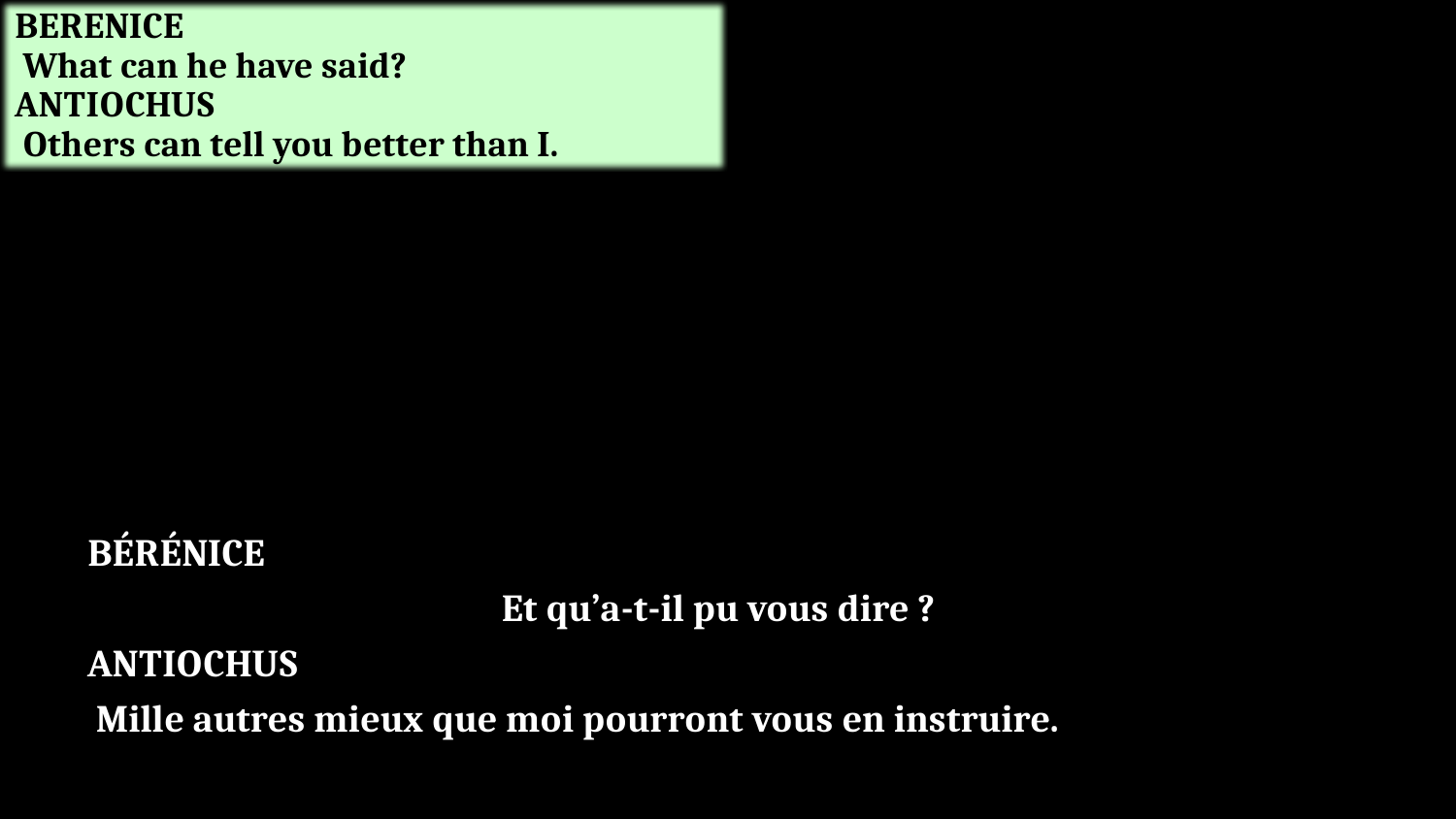

BERENICE
 What can he have said?
ANTIOCHUS
 Others can tell you better than I.
# BÉRÉNICE Et qu’a-t-il pu vous dire ? ANTIOCHUS Mille autres mieux que moi pourront vous en instruire.